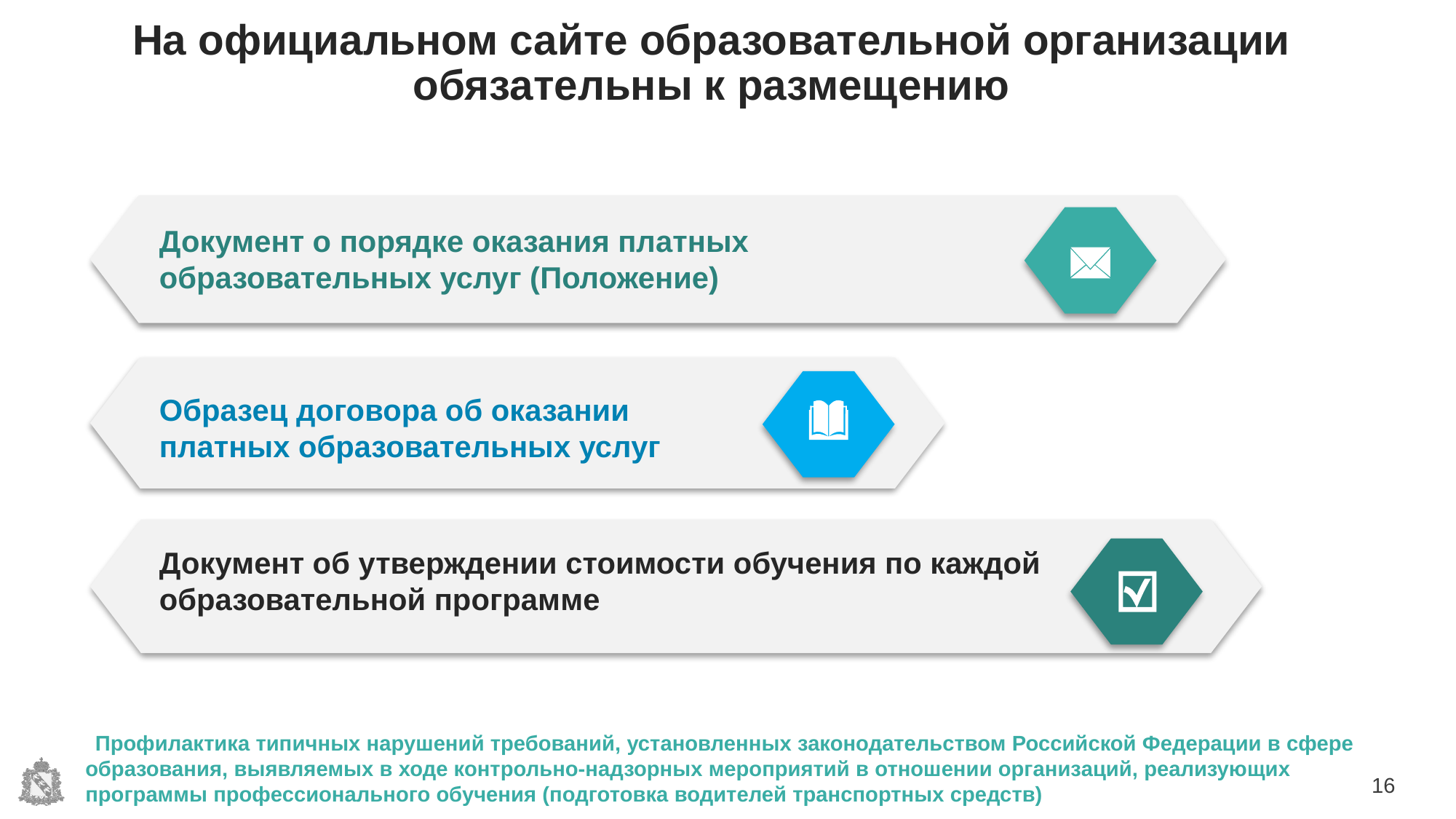

# На официальном сайте образовательной организации обязательны к размещению

Документ о порядке оказания платных образовательных услуг (Положение)

Образец договора об оказании платных образовательных услуг

Документ об утверждении стоимости обучения по каждой образовательной программе